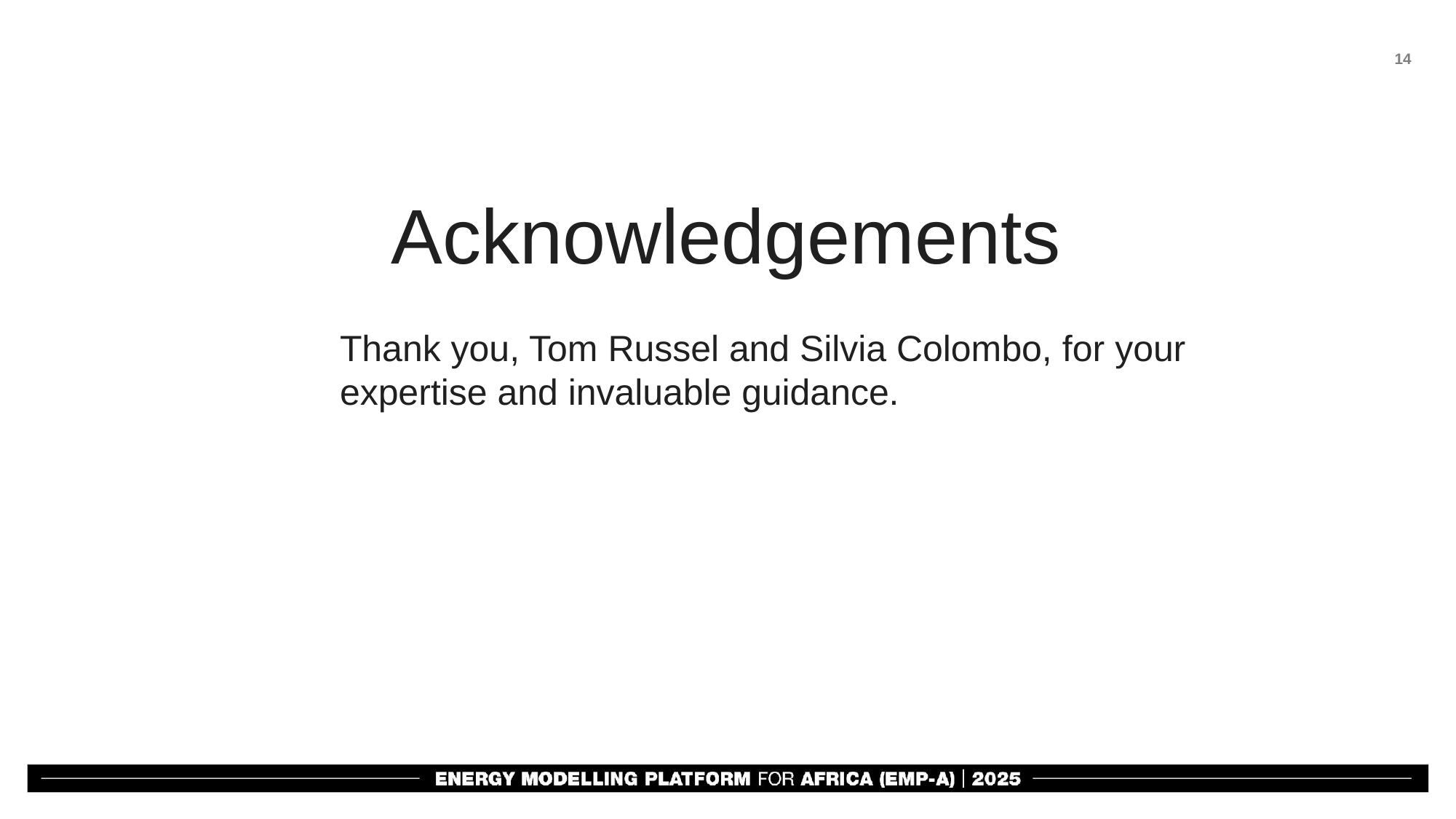

Acknowledgements
Thank you, Tom Russel and Silvia Colombo, for your expertise and invaluable guidance.